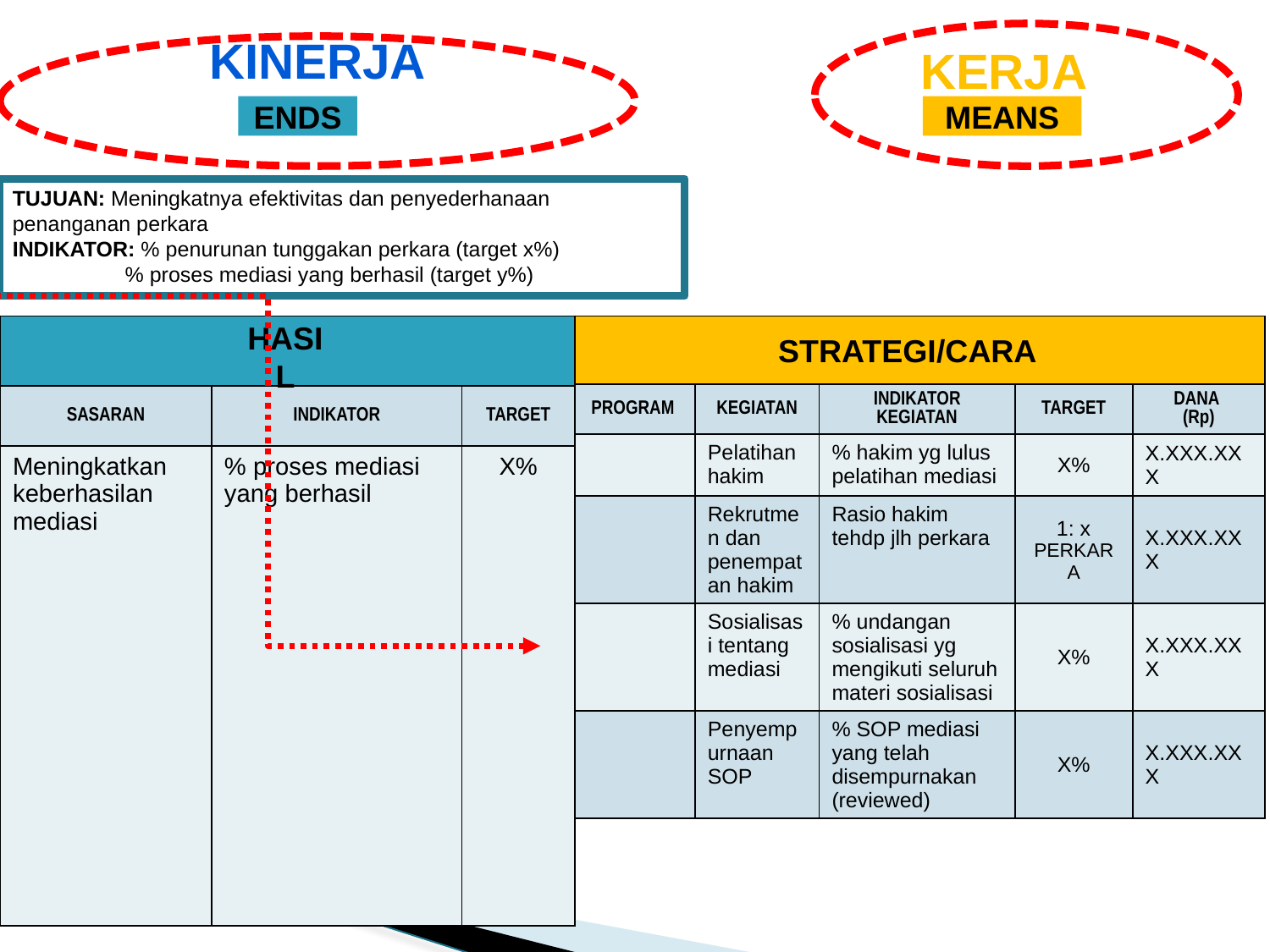

KINERJA

KERJA

ENDS
MEANS
TUJUAN: Meningkatnya efektivitas dan penyederhanaan penanganan perkara
INDIKATOR: % penurunan tunggakan perkara (target x%)
                   % proses mediasi yang berhasil (target y%)
|  |  |  |
| --- | --- | --- |
| SASARAN | INDIKATOR | TARGET |
| Meningkatkan keberhasilan mediasi | % proses mediasi yang berhasil | X% |
|  |  |  |  |  |
| --- | --- | --- | --- | --- |
| PROGRAM | KEGIATAN | INDIKATOR KEGIATAN | TARGET | DANA (Rp) |
|  | Pelatihan hakim | % hakim yg lulus pelatihan mediasi | X% | X.XXX.XXX |
|  | Rekrutmen dan penempatan hakim | Rasio hakim tehdp jlh perkara | 1: x PERKARA | X.XXX.XXX |
|  | Sosialisasi tentang mediasi | % undangan sosialisasi yg mengikuti seluruh materi sosialisasi | X% | X.XXX.XXX |
|  | Penyempurnaan SOP | % SOP mediasi yang telah disempurnakan (reviewed) | X% | X.XXX.XXX |
STRATEGI/CARA
HASIL